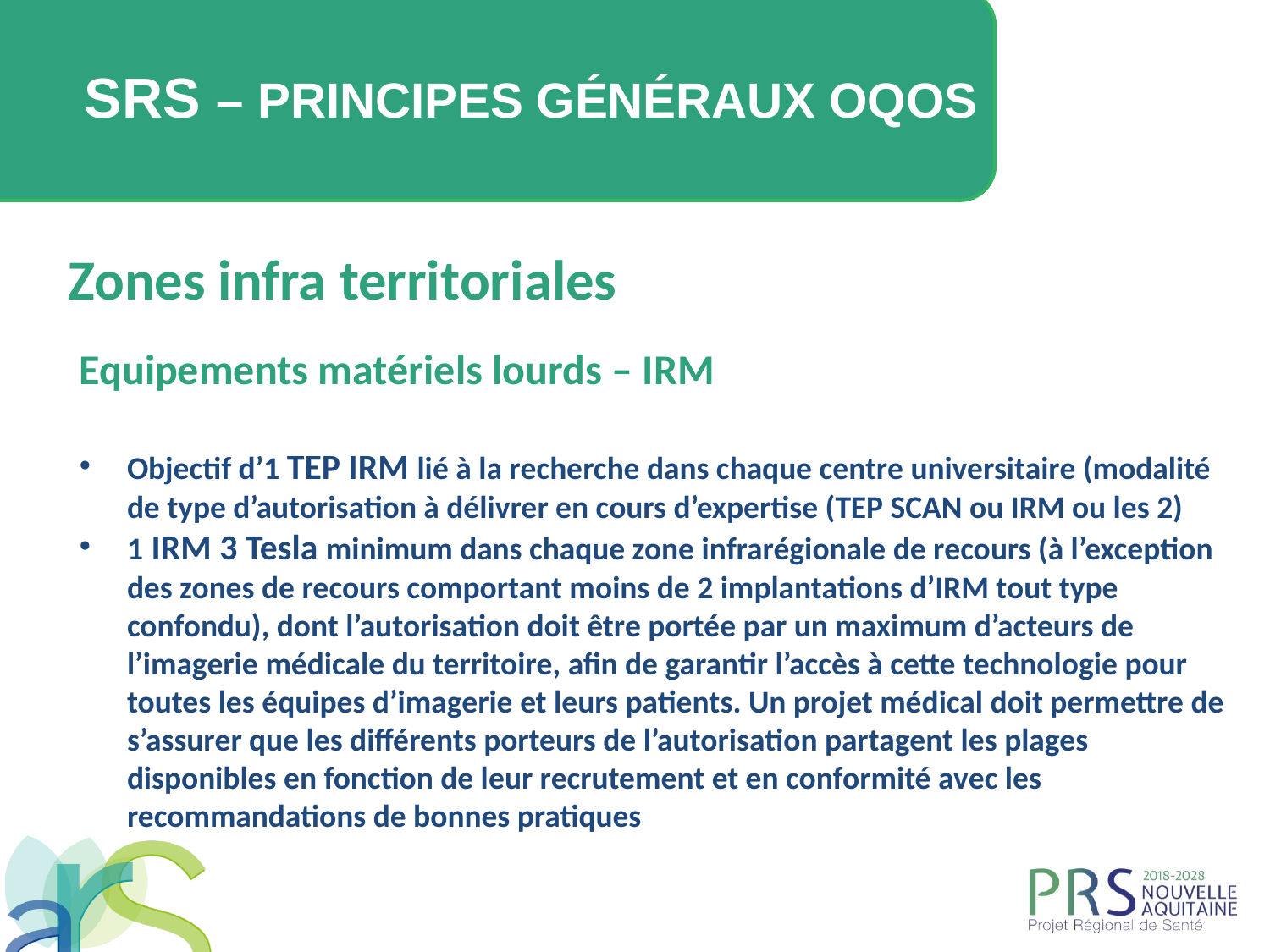

SRS – Principes généraux OQOS
Zones infra territoriales

Equipements matériels lourds – IRM

Objectif d’1 TEP IRM lié à la recherche dans chaque centre universitaire (modalité de type d’autorisation à délivrer en cours d’expertise (TEP SCAN ou IRM ou les 2)
1 IRM 3 Tesla minimum dans chaque zone infrarégionale de recours (à l’exception des zones de recours comportant moins de 2 implantations d’IRM tout type confondu), dont l’autorisation doit être portée par un maximum d’acteurs de l’imagerie médicale du territoire, afin de garantir l’accès à cette technologie pour toutes les équipes d’imagerie et leurs patients. Un projet médical doit permettre de s’assurer que les différents porteurs de l’autorisation partagent les plages disponibles en fonction de leur recrutement et en conformité avec les recommandations de bonnes pratiques